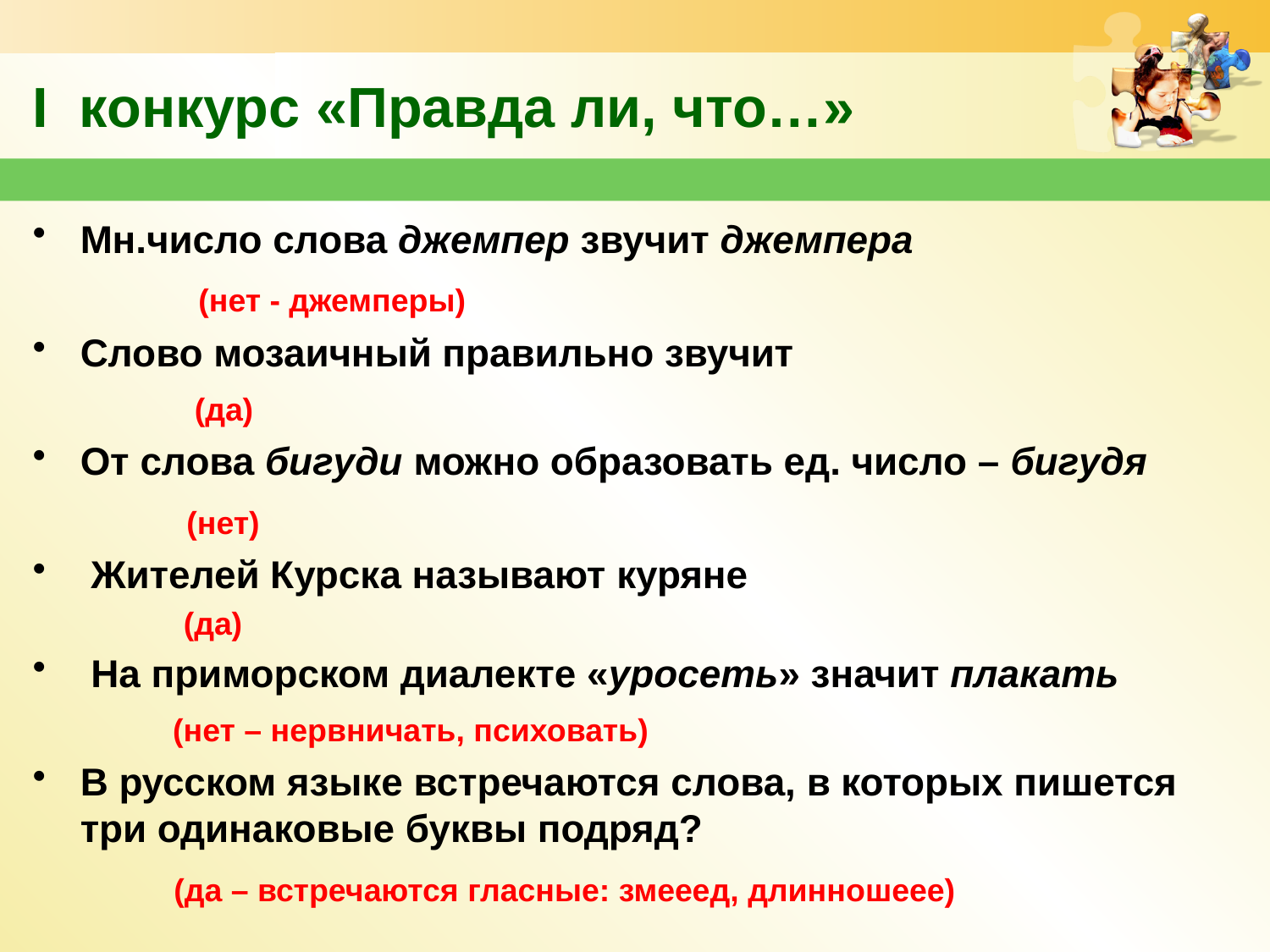

# I  конкурс «Правда ли, что…»
Мн.число слова джемпер звучит джемпера
              (нет - джемперы)
Слово мозаичный правильно звучит
               (да)
От слова бигуди можно образовать ед. число – бигудя
             (нет)
 Жителей Курска называют куряне
                 (да)
 На приморском диалекте «уросеть» значит плакать
             (нет – нервничать, психовать)
В русском языке встречаются слова, в которых пишется три одинаковые буквы подряд?
             (да – встречаются гласные: змееед, длинношеее)